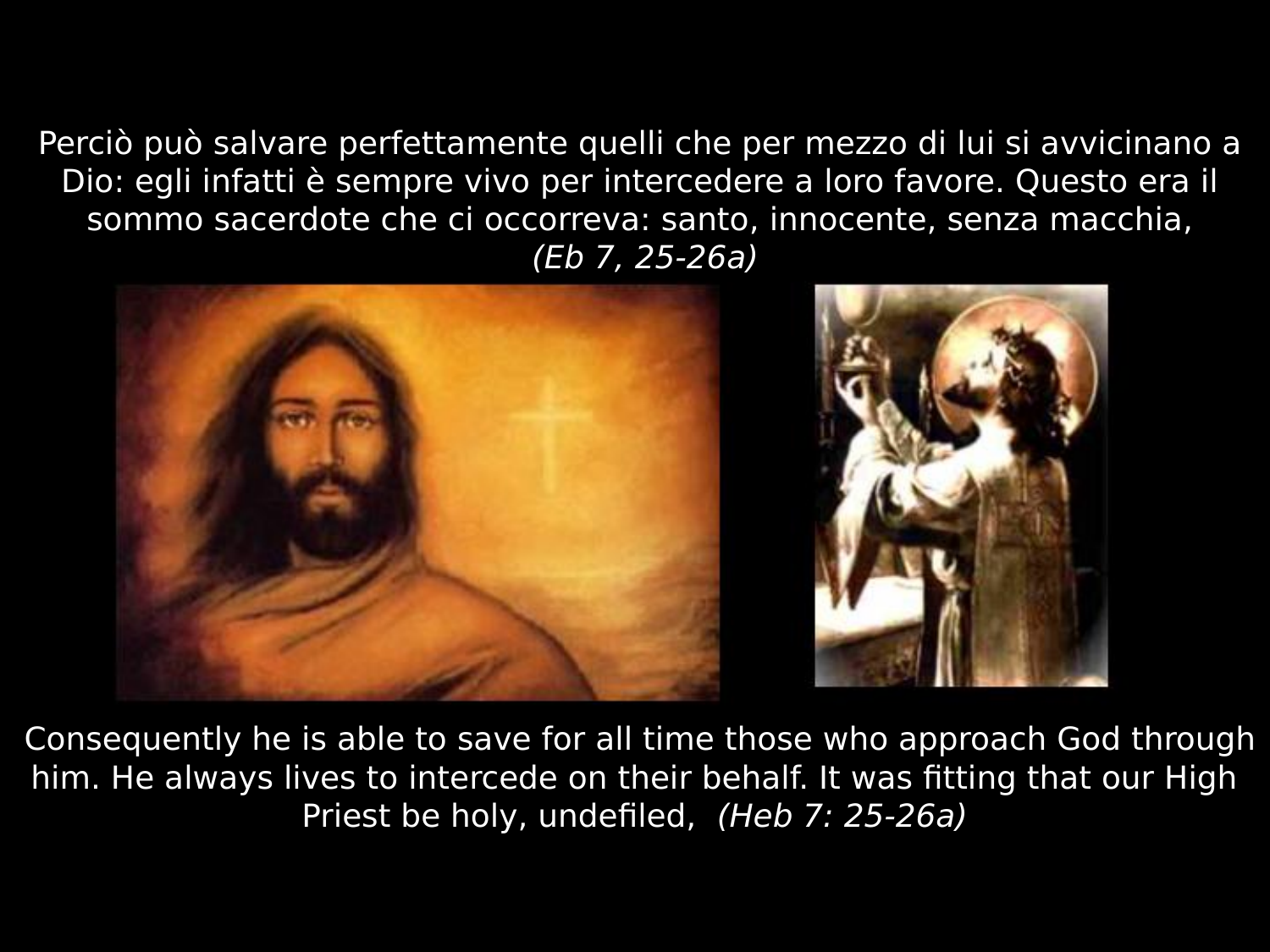

Perciò può salvare perfettamente quelli che per mezzo di lui si avvicinano a Dio: egli infatti è sempre vivo per intercedere a loro favore. Questo era il sommo sacerdote che ci occorreva: santo, innocente, senza macchia,
 (Eb 7, 25-26a)
 Consequently he is able to save for all time those who approach God through him. He always lives to intercede on their behalf. It was fitting that our High Priest be holy, undefiled,  (Heb 7: 25-26a)